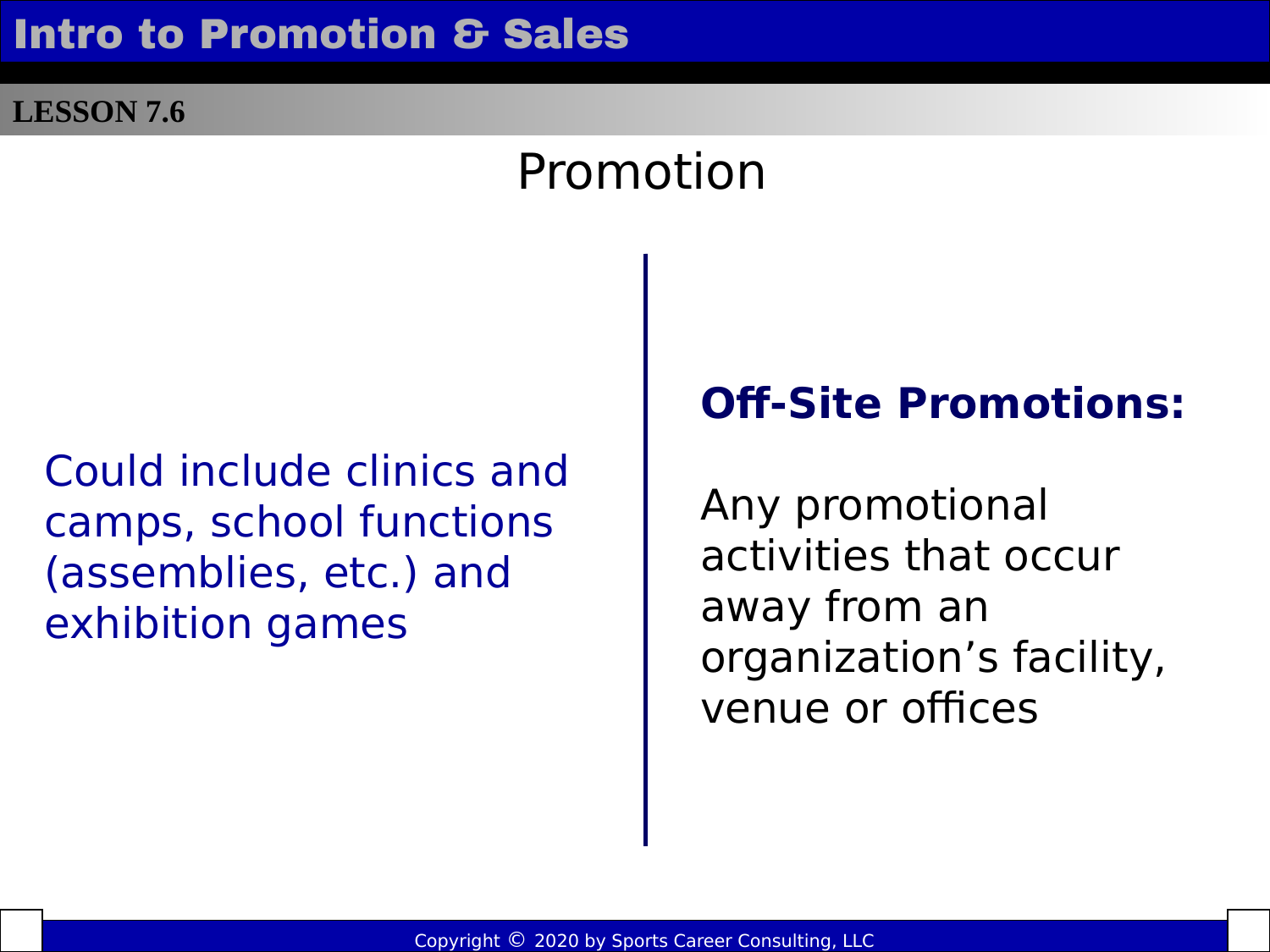

Intro to Promotion & Sales
LESSON 7.6
Promotion

Off-Site Promotions:

Any promotional activities that occur away from an organization’s facility, venue or offices
Could include clinics and camps, school functions (assemblies, etc.) and exhibition games
Copyright © 2020 by Sports Career Consulting, LLC